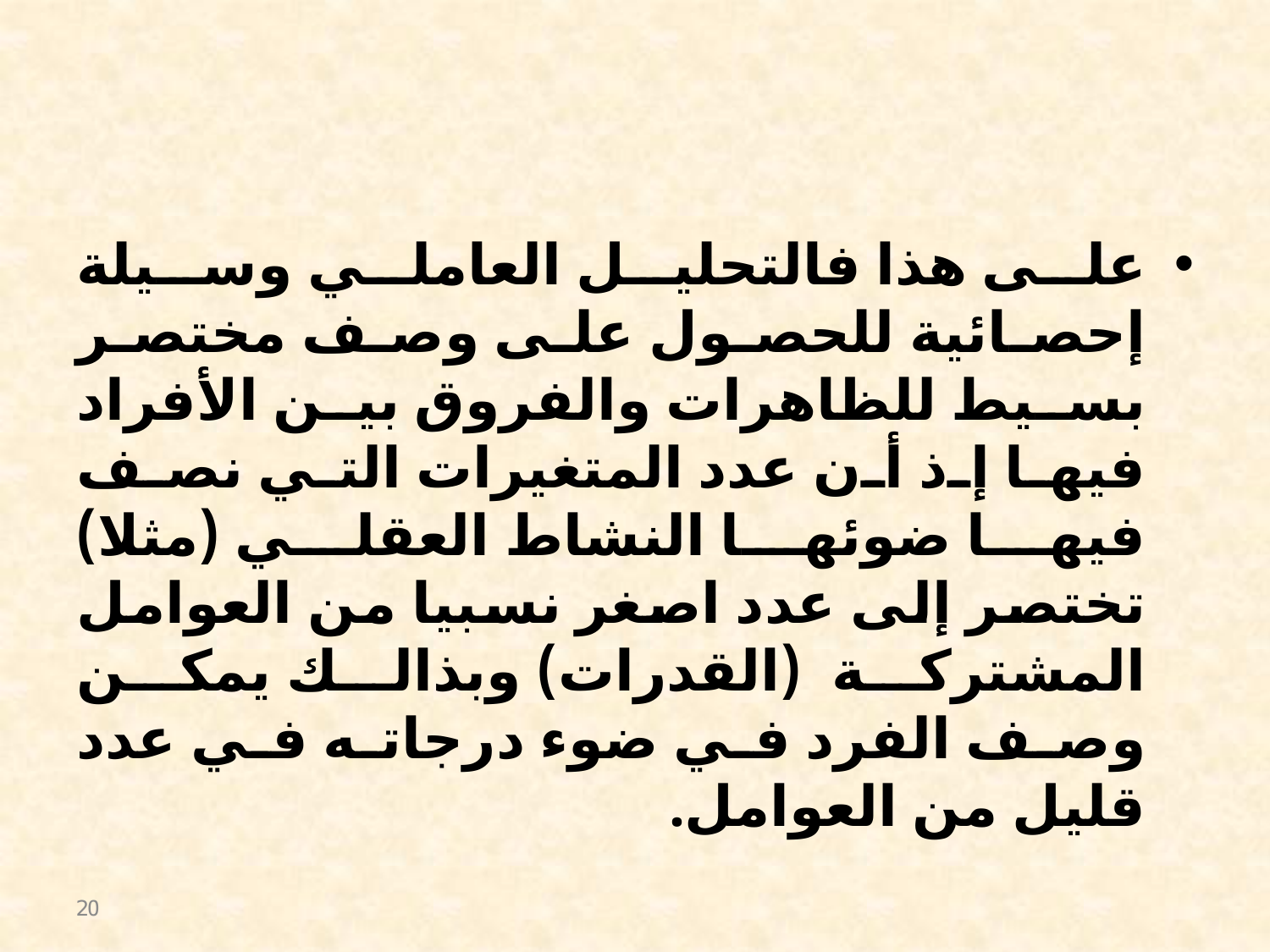

#
على هذا فالتحليل العاملي وسيلة إحصائية للحصول على وصف مختصر بسيط للظاهرات والفروق بين الأفراد فيها إذ أن عدد المتغيرات التي نصف فيها ضوئها النشاط العقلي (مثلا) تختصر إلى عدد اصغر نسبيا من العوامل المشتركة  (القدرات) وبذالك يمكن وصف الفرد في ضوء درجاته في عدد قليل من العوامل.

20